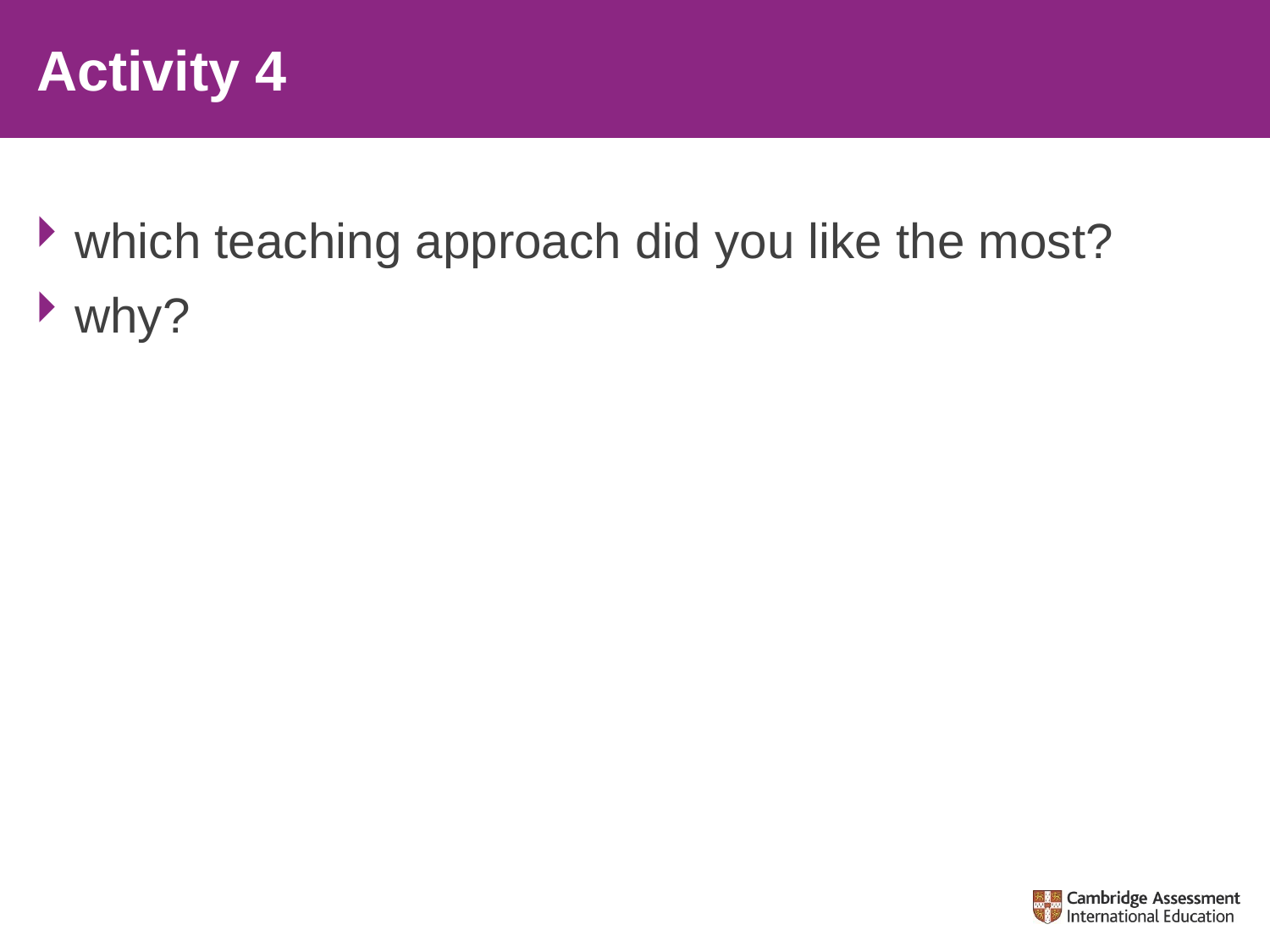

# Activity 4
which teaching approach did you like the most?
why?